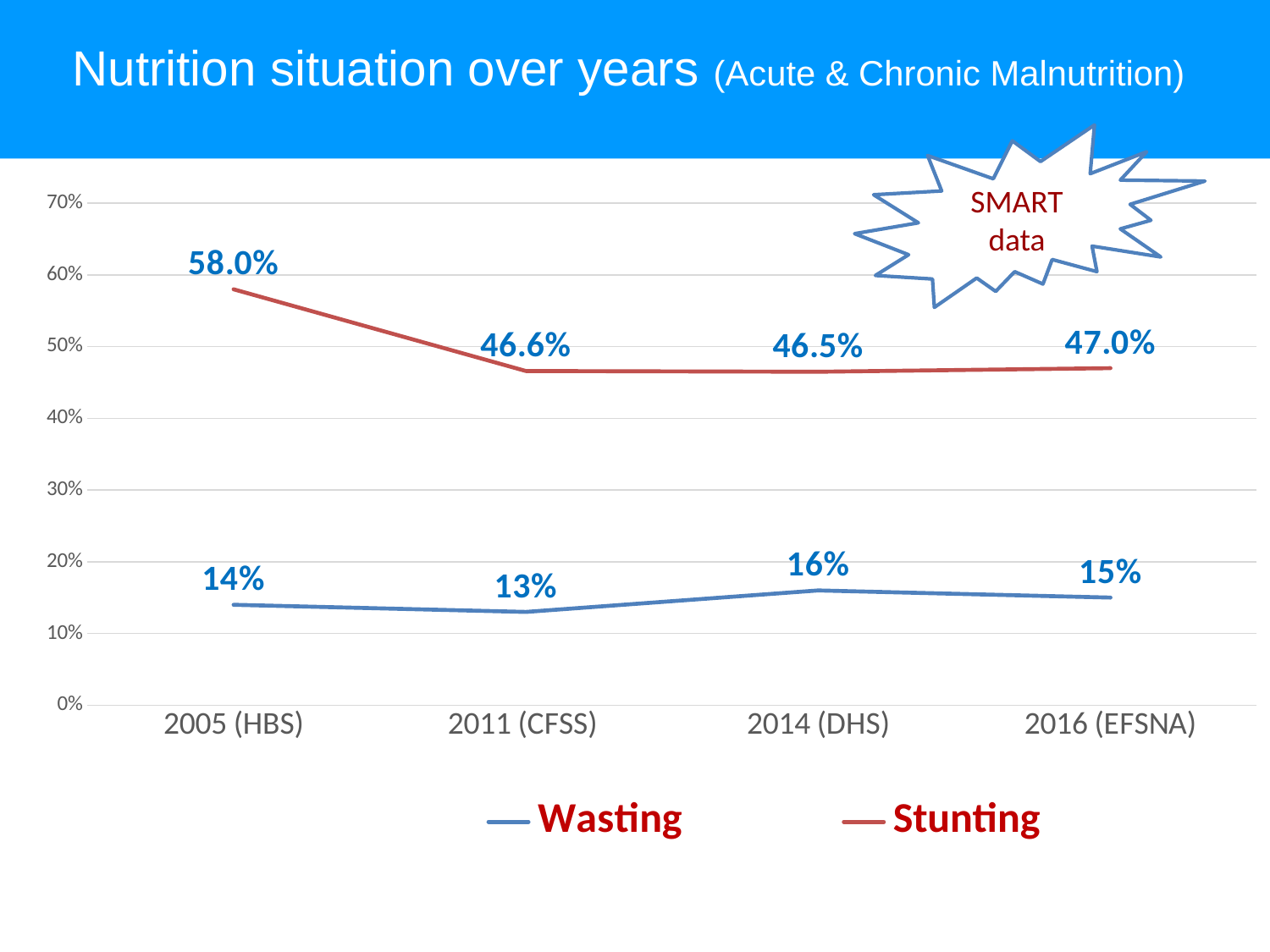

# Nutrition situation over years (Acute & Chronic Malnutrition)
SMART data

### Chart

| Category | Wasting  | Stunting  |
|---|---|---|
| 2005 (HBS) | 0.14 | 0.58 |
| 2011 (CFSS)  | 0.13 | 0.466 |
| 2014 (DHS) | 0.16 | 0.465 |
| 2016 (EFSNA) | 0.15 | 0.47 |